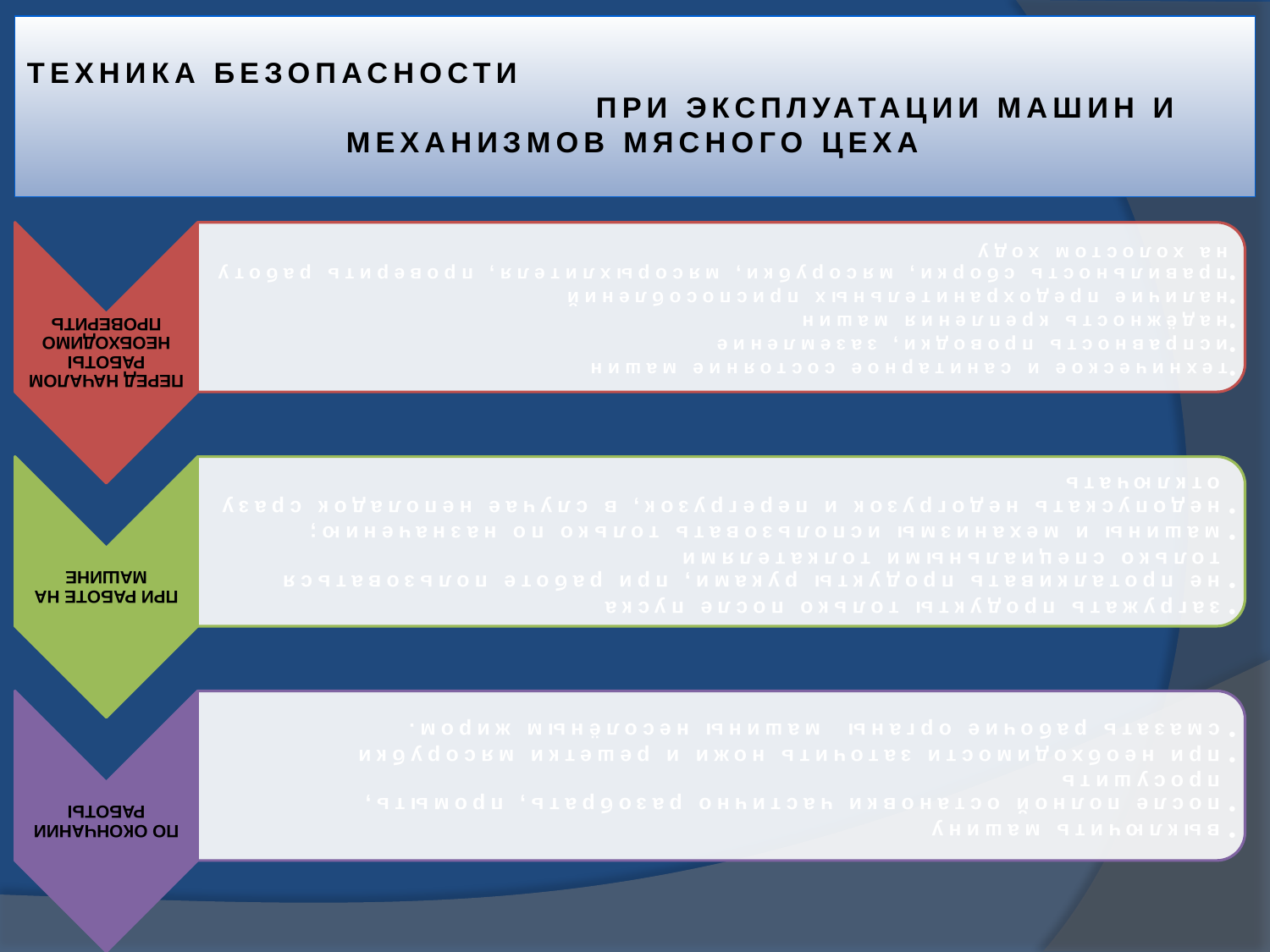

# ТЕХНИКА БЕЗОПАСНОСТИ                                                                                             ПРИ ЭКСПЛУАТАЦИИ МАШИН И МЕХАНИЗМОВ МЯСНОГО ЦЕХА
ПЕРЕД НАЧАЛОМ РАБОТЫ НЕОБХОДИМО ПРОВЕРИТЬ
техническое и санитарное состояние машин
исправность проводки, заземление
надёжность крепления машин
наличие предохранительных приспособлений
правильность сборки, мясорубки, мясорыхлителя, проверить работу на холостом ходу
ПРИ РАБОТЕ НА МАШИНЕ
загружать продукты только после пуска
не проталкивать продукты руками, при работе пользоваться только специальными толкателями
машины и механизмы использовать только по назначению;
недопускать недогрузок и перегрузок, в случае неполадок сразу отключать
ПО ОКОНЧАНИИ РАБОТЫ
выключить машину
после полной остановки частично разобрать, промыть, просушить
при необходимости заточить ножи и решетки мясорубки
смазать рабочие органы  машины несолёным жиром.